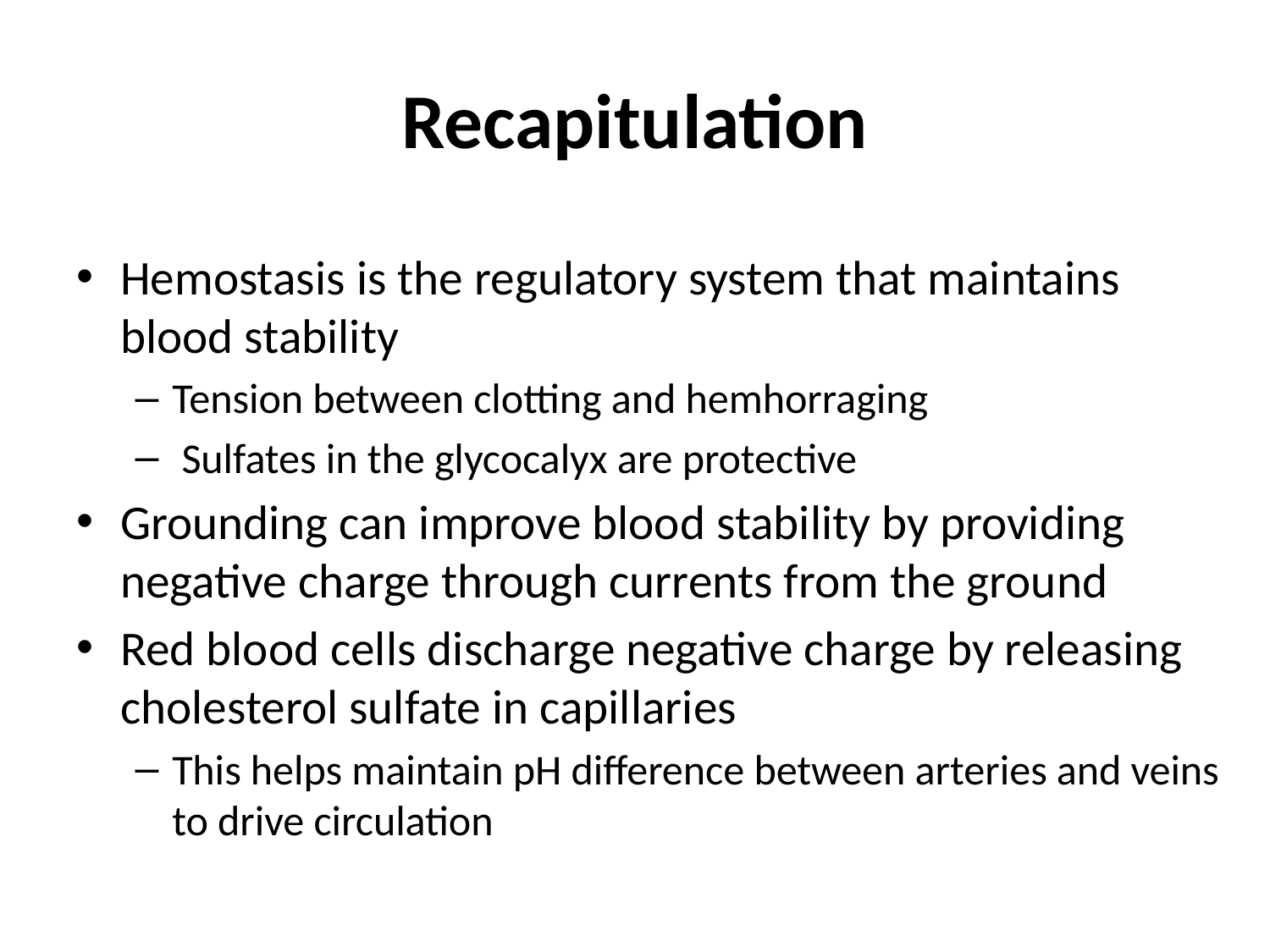

# Recapitulation

Hemostasis is the regulatory system that maintains blood stability
Tension between clotting and hemhorraging
 Sulfates in the glycocalyx are protective
Grounding can improve blood stability by providing negative charge through currents from the ground
Red blood cells discharge negative charge by releasing cholesterol sulfate in capillaries
This helps maintain pH difference between arteries and veins to drive circulation